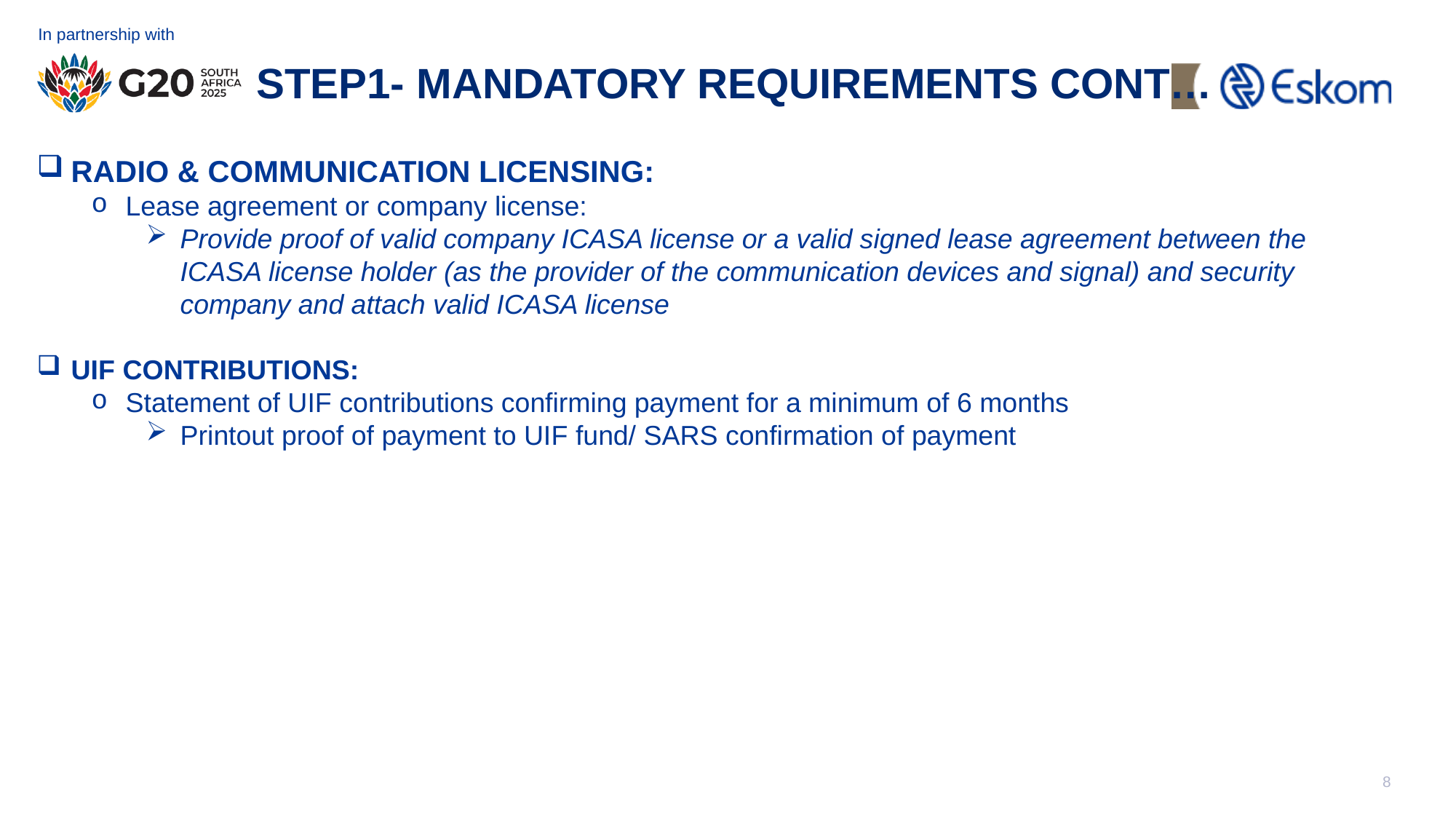

#
STEP1- MANDATORY REQUIREMENTS CONT…
RADIO & COMMUNICATION LICENSING:
Lease agreement or company license:
Provide proof of valid company ICASA license or a valid signed lease agreement between the ICASA license holder (as the provider of the communication devices and signal) and security company and attach valid ICASA license

UIF CONTRIBUTIONS:
Statement of UIF contributions confirming payment for a minimum of 6 months
Printout proof of payment to UIF fund/ SARS confirmation of payment

8